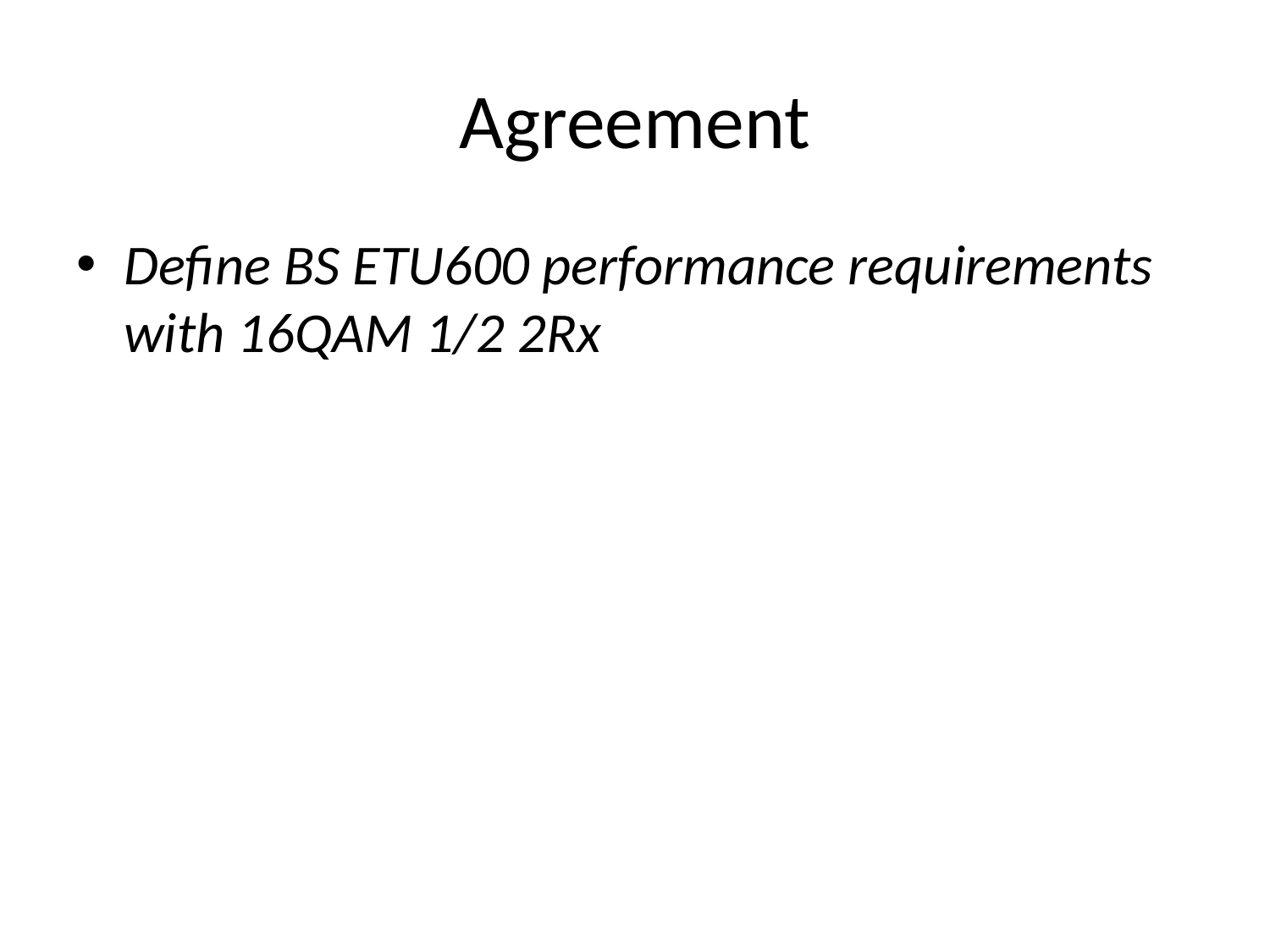

# Agreement
Define BS ETU600 performance requirements with 16QAM 1/2 2Rx